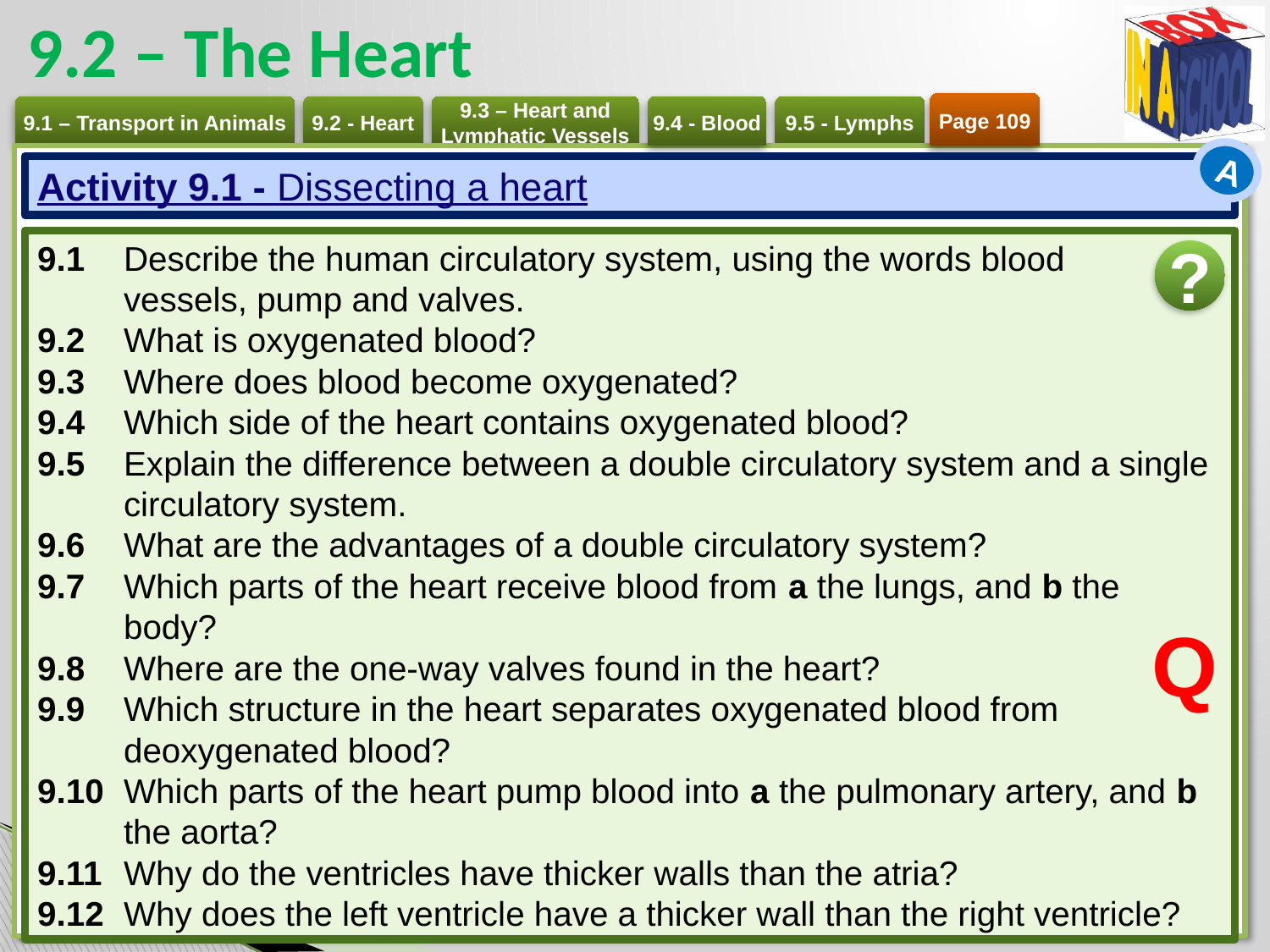

# 9.2 – The Heart
Page 109
A
Activity 9.1 - Dissecting a heart
9.1 	Describe the human circulatory system, using the words blood
vessels, pump and valves.
9.2 	What is oxygenated blood?
9.3 	Where does blood become oxygenated?
9.4 	Which side of the heart contains oxygenated blood?
9.5 	Explain the difference between a double circulatory system and a single circulatory system.
9.6 	What are the advantages of a double circulatory system?
9.7 	Which parts of the heart receive blood from a the lungs, and b the body?
9.8 	Where are the one-way valves found in the heart?
9.9 	Which structure in the heart separates oxygenated blood from deoxygenated blood?
9.10 	Which parts of the heart pump blood into a the pulmonary artery, and b the aorta?
9.11 	Why do the ventricles have thicker walls than the atria?
9.12 	Why does the left ventricle have a thicker wall than the right ventricle?
?
Q